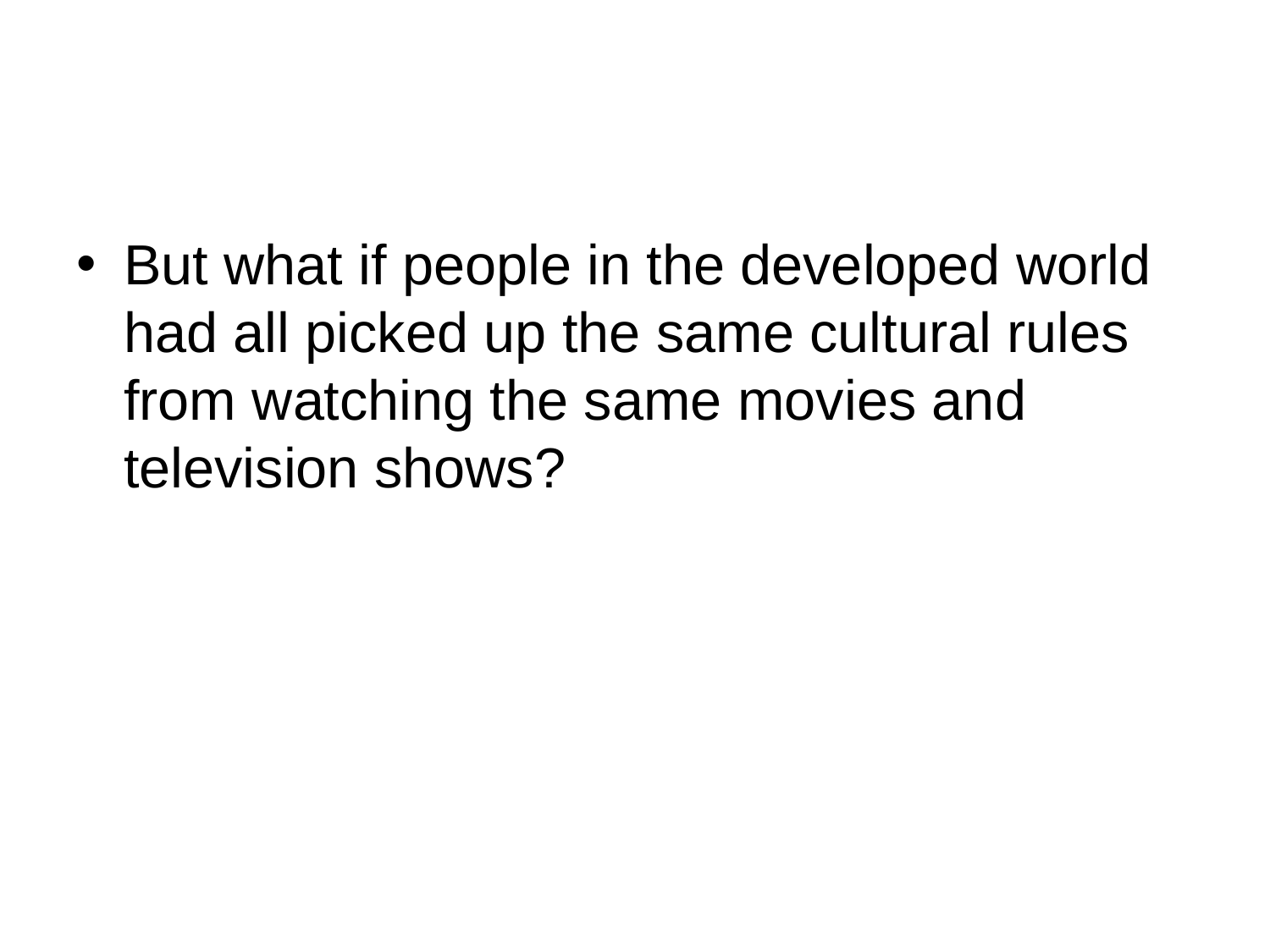

#
But what if people in the developed world had all picked up the same cultural rules from watching the same movies and television shows?